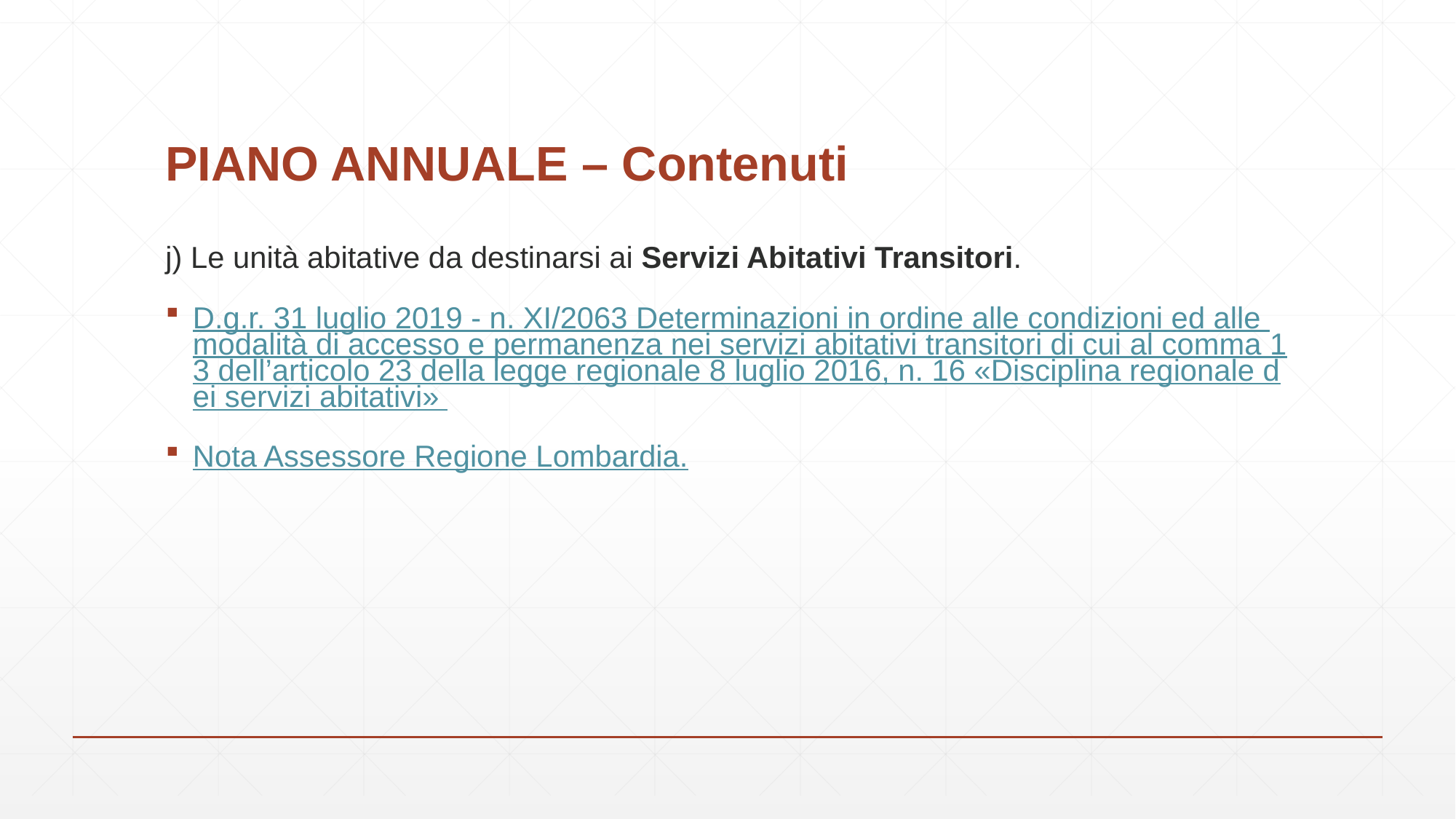

# PIANO ANNUALE – Contenuti
j) Le unità abitative da destinarsi ai Servizi Abitativi Transitori.
D.g.r. 31 luglio 2019 - n. XI/2063 Determinazioni in ordine alle condizioni ed alle modalità di accesso e permanenza nei servizi abitativi transitori di cui al comma 13 dell’articolo 23 della legge regionale 8 luglio 2016, n. 16 «Disciplina regionale dei servizi abitativi»
Nota Assessore Regione Lombardia.